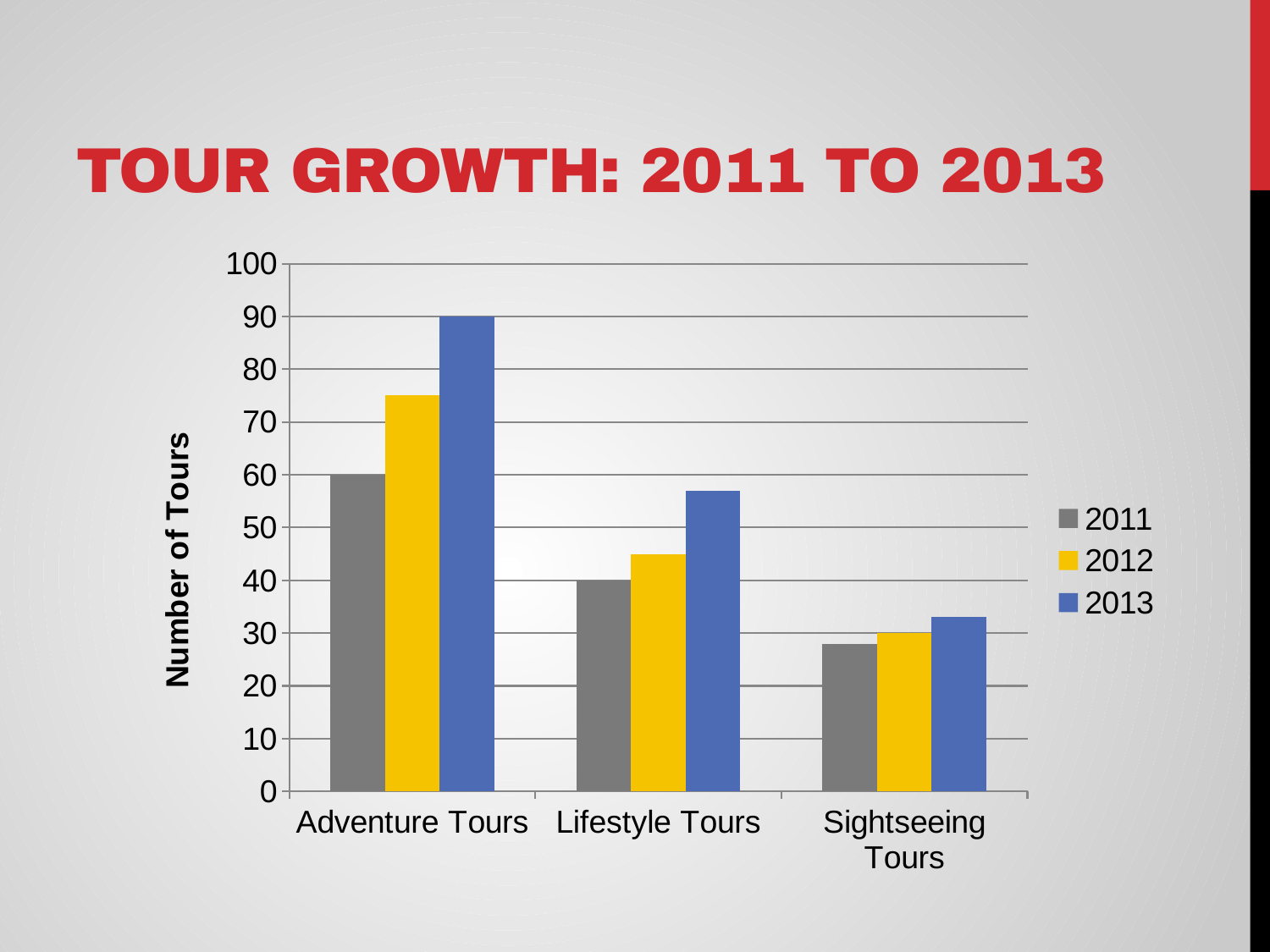

# Tour Growth: 2011 to 2013

### Chart

| Category | 2011 | 2012 | 2013 |
|---|---|---|---|
| Adventure Tours | 60.0 | 75.0 | 90.0 |
| Lifestyle Tours | 40.0 | 45.0 | 57.0 |
| Sightseeing Tours | 28.0 | 30.0 | 33.0 |